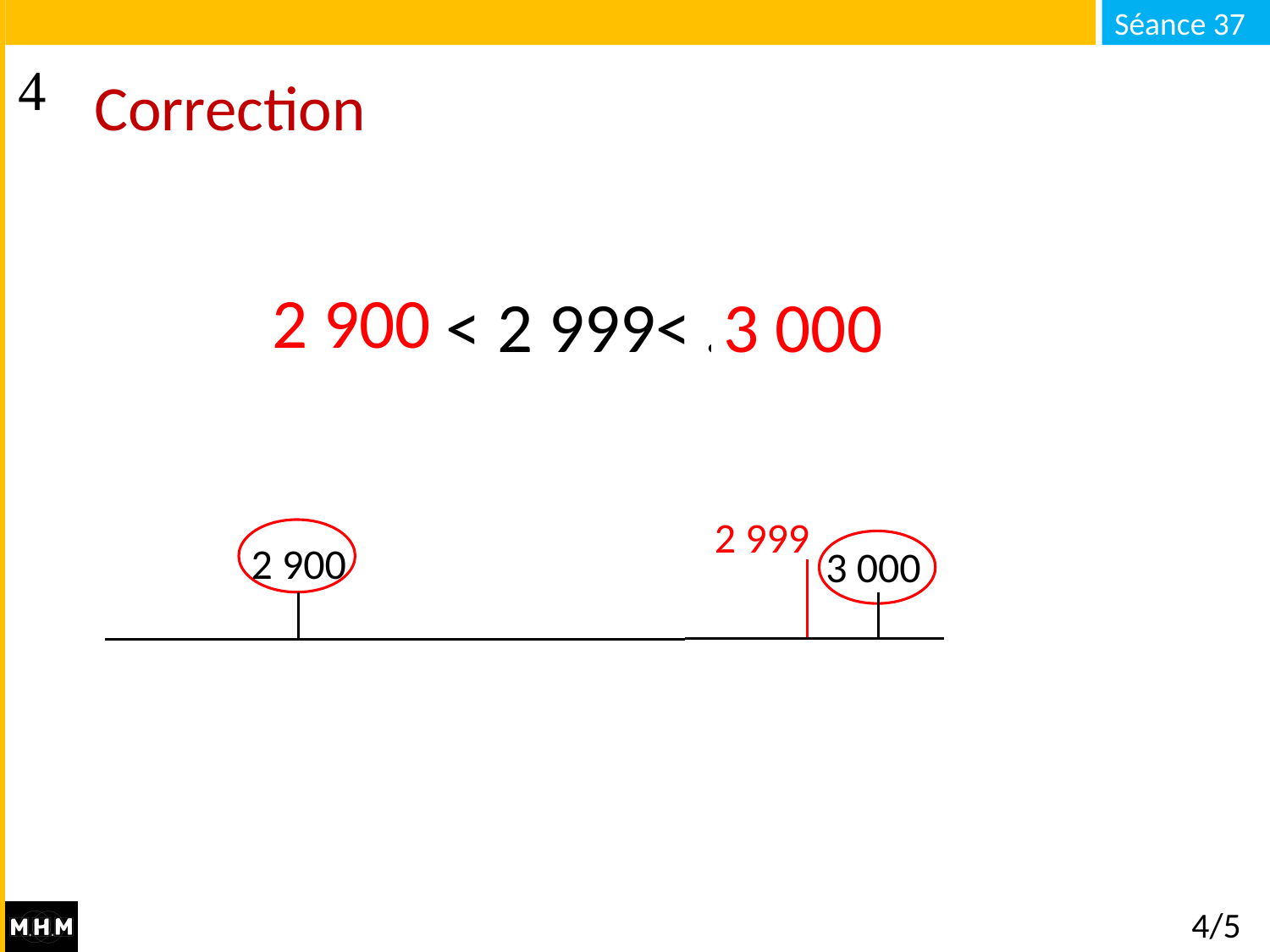

# Correction
2 900
… < 2 999< …
3 000
2 999

2 900
3 000

4/5